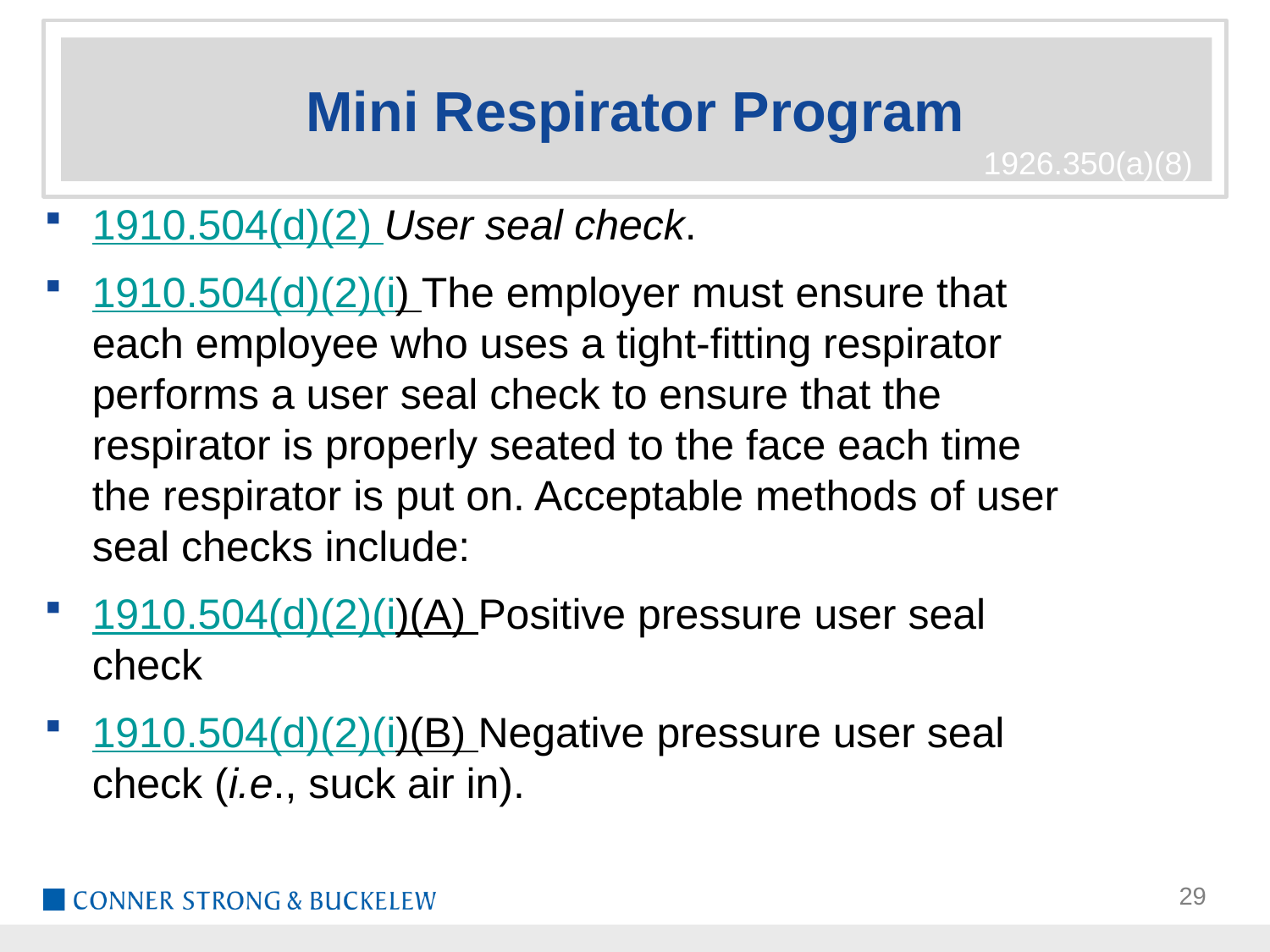

# Mini Respirator Program
1926.350(a)(8)
1910.504(d)(2) User seal check.
1910.504(d)(2)(i) The employer must ensure that each employee who uses a tight-fitting respirator performs a user seal check to ensure that the respirator is properly seated to the face each time the respirator is put on. Acceptable methods of user seal checks include:
1910.504(d)(2)(i)(A) Positive pressure user seal check
1910.504(d)(2)(i)(B) Negative pressure user seal check (i.e., suck air in).